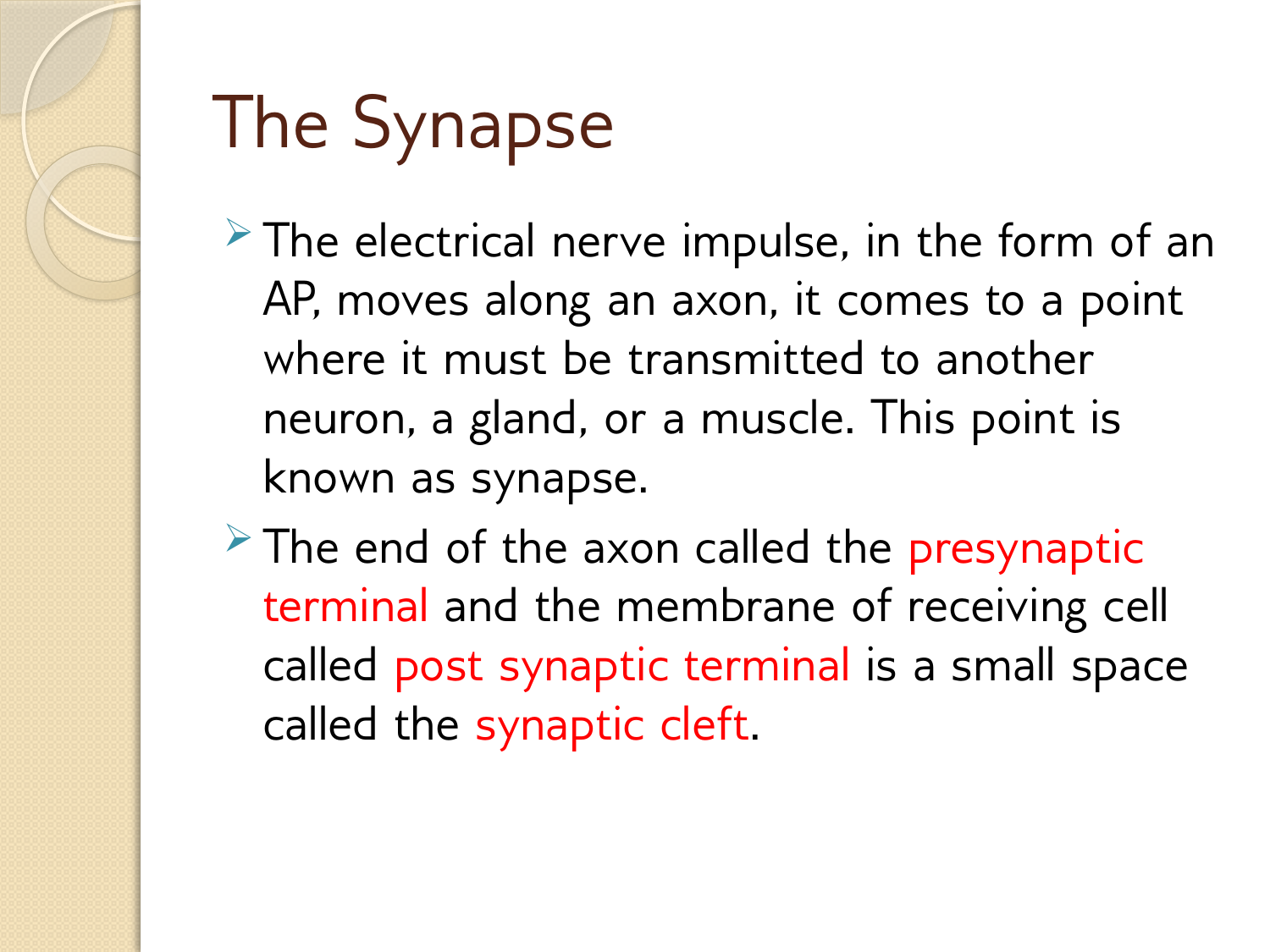

# The Synapse
The electrical nerve impulse, in the form of an AP, moves along an axon, it comes to a point where it must be transmitted to another neuron, a gland, or a muscle. This point is known as synapse.
The end of the axon called the presynaptic terminal and the membrane of receiving cell called post synaptic terminal is a small space called the synaptic cleft.